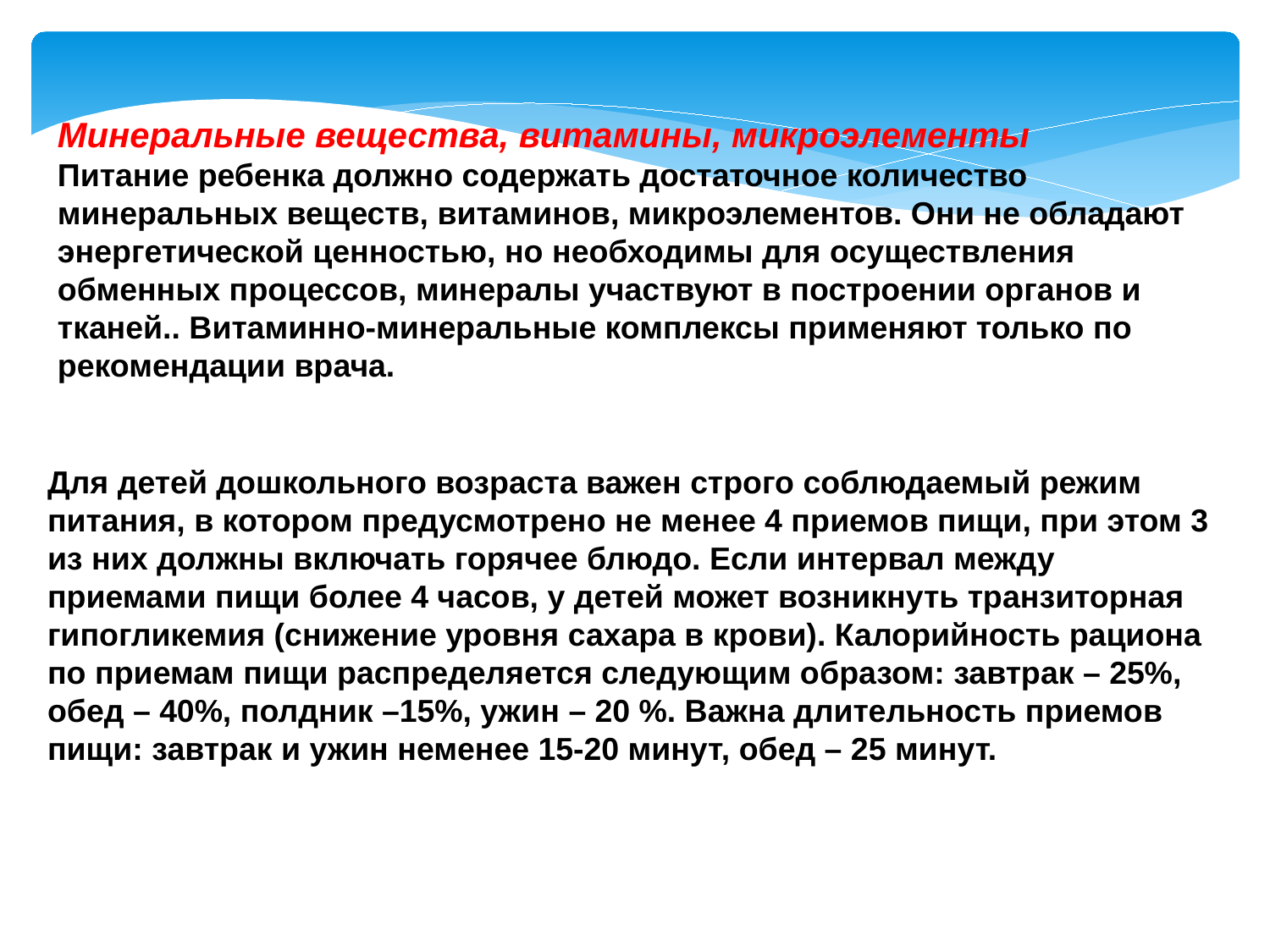

Минеральные вещества, витамины, микроэлементы
Питание ребенка должно содержать достаточное количество
минеральных веществ, витаминов, микроэлементов. Они не обладают
энергетической ценностью, но необходимы для осуществления обменных процессов, минералы участвуют в построении органов и тканей.. Витаминно-минеральные комплексы применяют только по рекомендации врача.
Для детей дошкольного возраста важен строго соблюдаемый режим питания, в котором предусмотрено не менее 4 приемов пищи, при этом 3 из них должны включать горячее блюдо. Если интервал между приемами пищи более 4 часов, у детей может возникнуть транзиторная гипогликемия (снижение уровня сахара в крови). Калорийность рациона по приемам пищи распределяется следующим образом: завтрак – 25%, обед – 40%, полдник –15%, ужин – 20 %. Важна длительность приемов пищи: завтрак и ужин неменее 15-20 минут, обед – 25 минут.